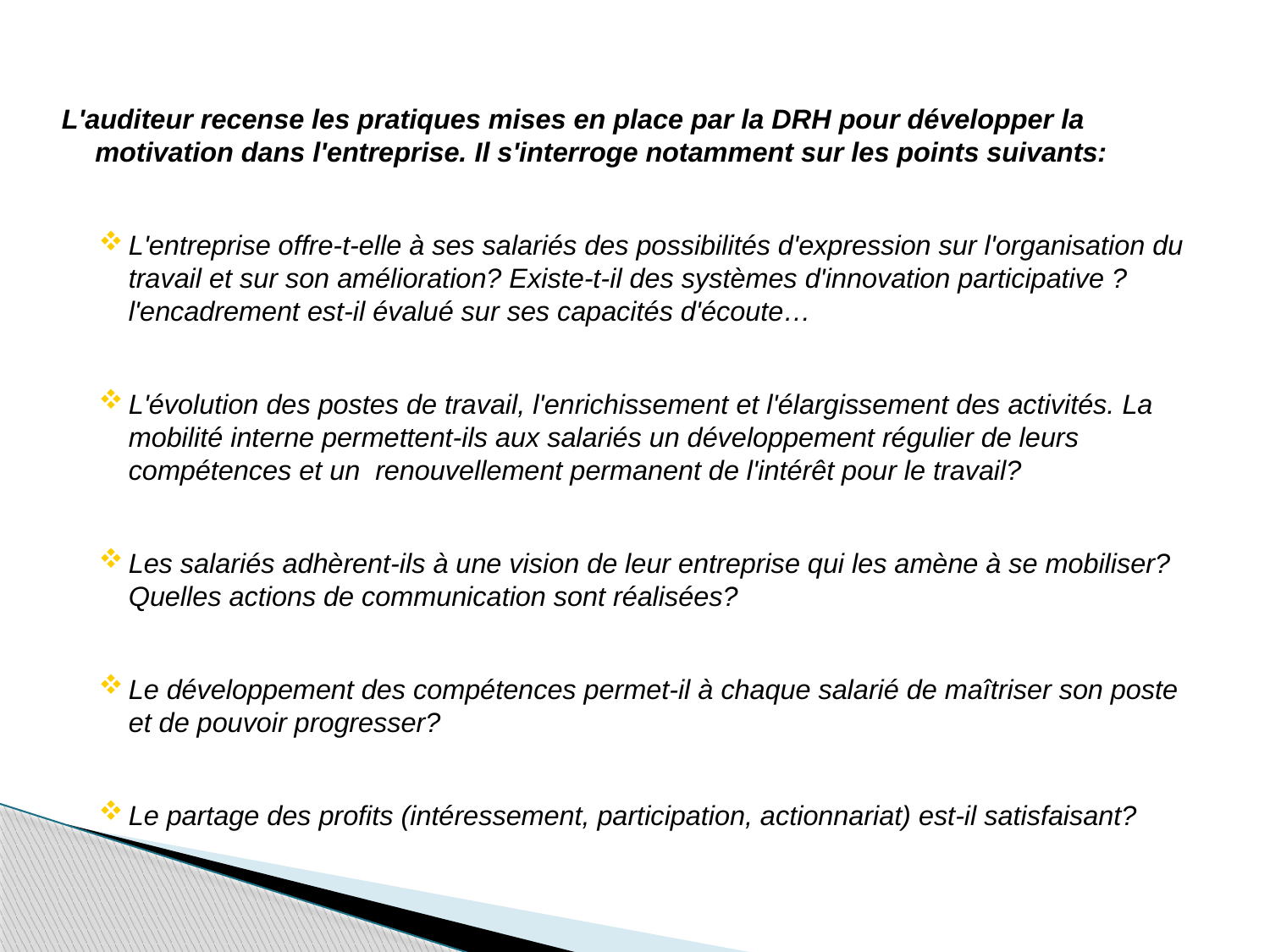

L'auditeur recense les pratiques mises en place par la DRH pour développer la motivation dans l'entreprise. Il s'interroge notamment sur les points suivants:

L'entreprise offre-t-elle à ses salariés des possibilités d'expression sur l'organisation du travail et sur son amélioration? Existe-t-il des systèmes d'innovation participative ? l'encadrement est-il évalué sur ses capacités d'écoute…

L'évolution des postes de travail, l'enrichissement et l'élargissement des activités. La mobilité interne permettent-ils aux salariés un développement régulier de leurs compétences et un  renouvellement permanent de l'intérêt pour le travail?

Les salariés adhèrent-ils à une vision de leur entreprise qui les amène à se mobiliser? Quelles actions de communication sont réalisées?

Le développement des compétences permet-il à chaque salarié de maîtriser son poste et de pouvoir progresser?

Le partage des profits (intéressement, participation, actionnariat) est-il satisfaisant?